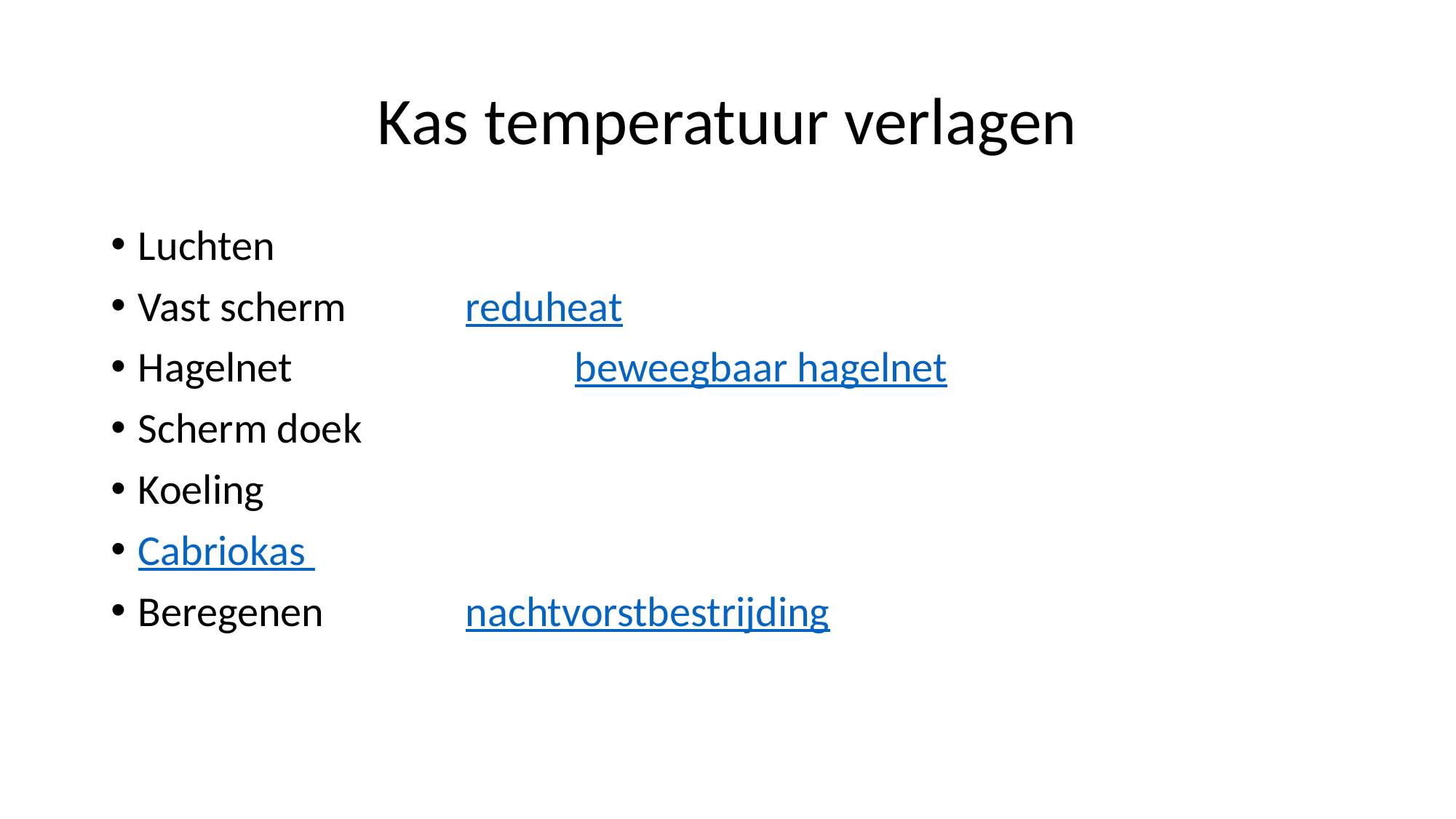

# Kas temperatuur verlagen
Luchten
Vast scherm		reduheat
Hagelnet 			beweegbaar hagelnet
Scherm doek
Koeling
Cabriokas
Beregenen 		nachtvorstbestrijding